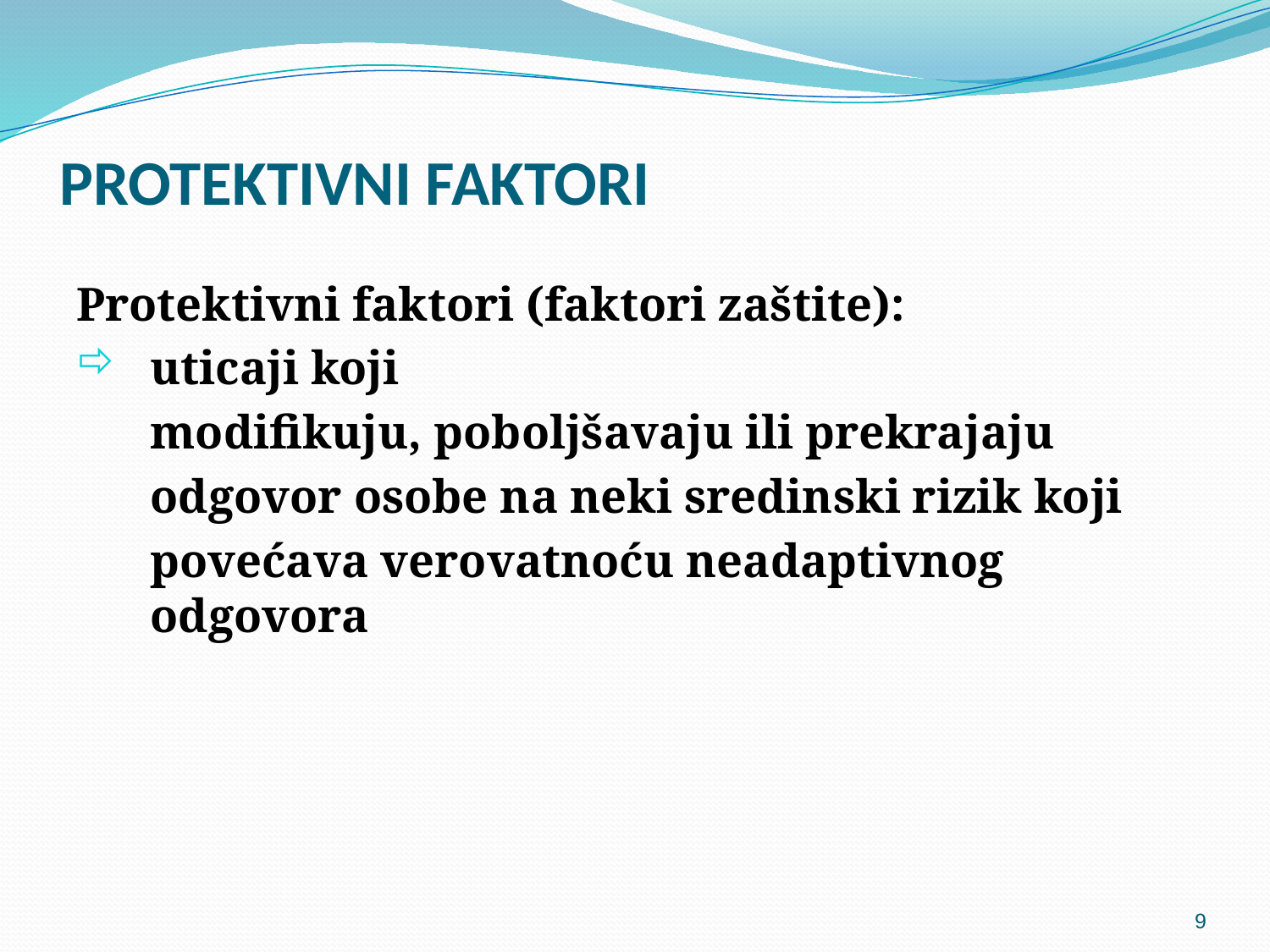

# PROTEKTIVNI FAKTORI
Protektivni faktori (faktori zaštite):
uticaji koji
	modifikuju, poboljšavaju ili prekrajaju
	odgovor osobe na neki sredinski rizik koji
	povećava verovatnoću neadaptivnog odgovora
9